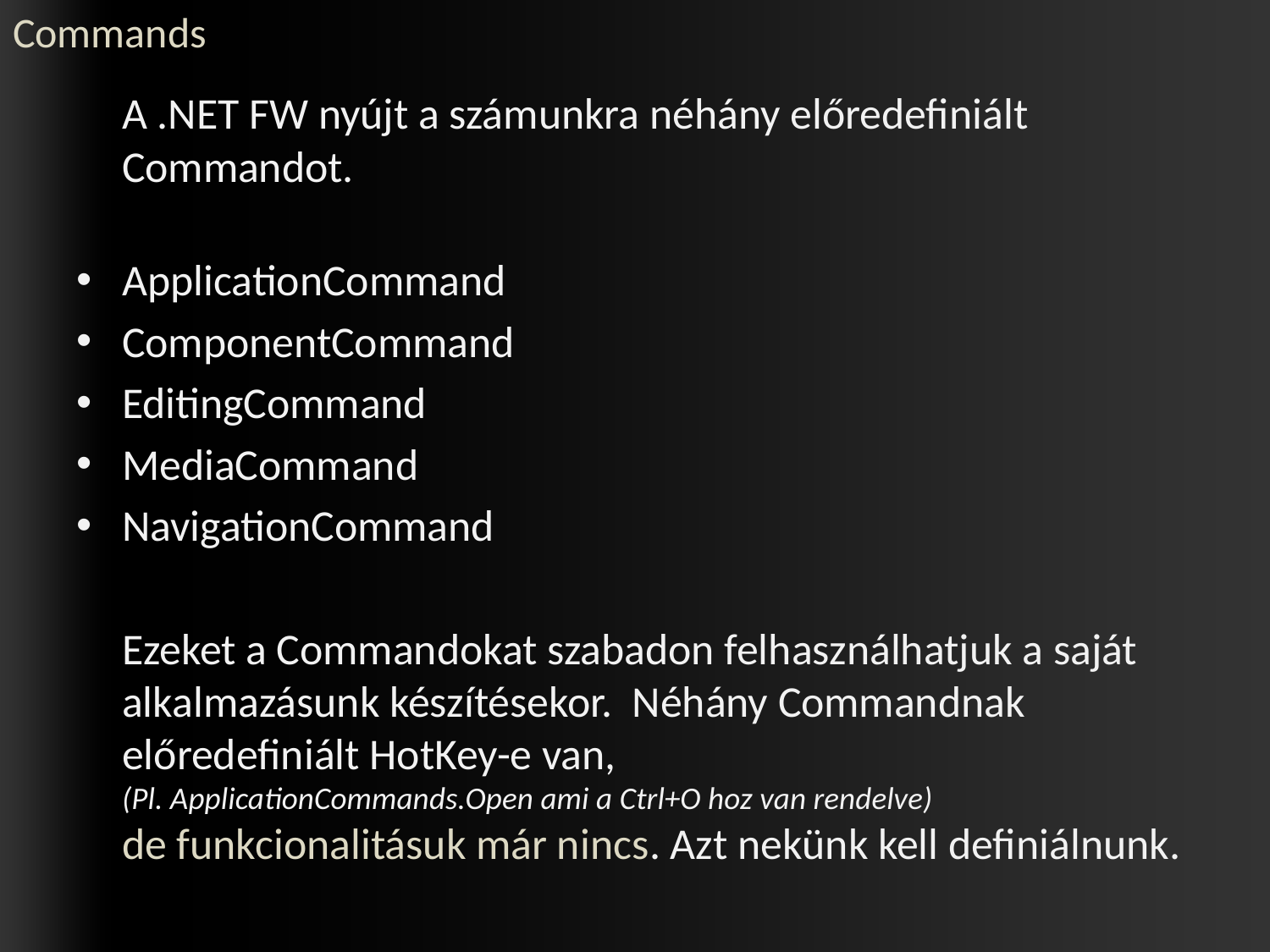

# Commands
	A .NET FW nyújt a számunkra néhány előredefiniált Commandot.
ApplicationCommand
ComponentCommand
EditingCommand
MediaCommand
NavigationCommand

	Ezeket a Commandokat szabadon felhasználhatjuk a saját alkalmazásunk készítésekor.  Néhány Commandnak előredefiniált HotKey-e van,
(Pl. ApplicationCommands.Open ami a Ctrl+O hoz van rendelve)
de funkcionalitásuk már nincs. Azt nekünk kell definiálnunk.